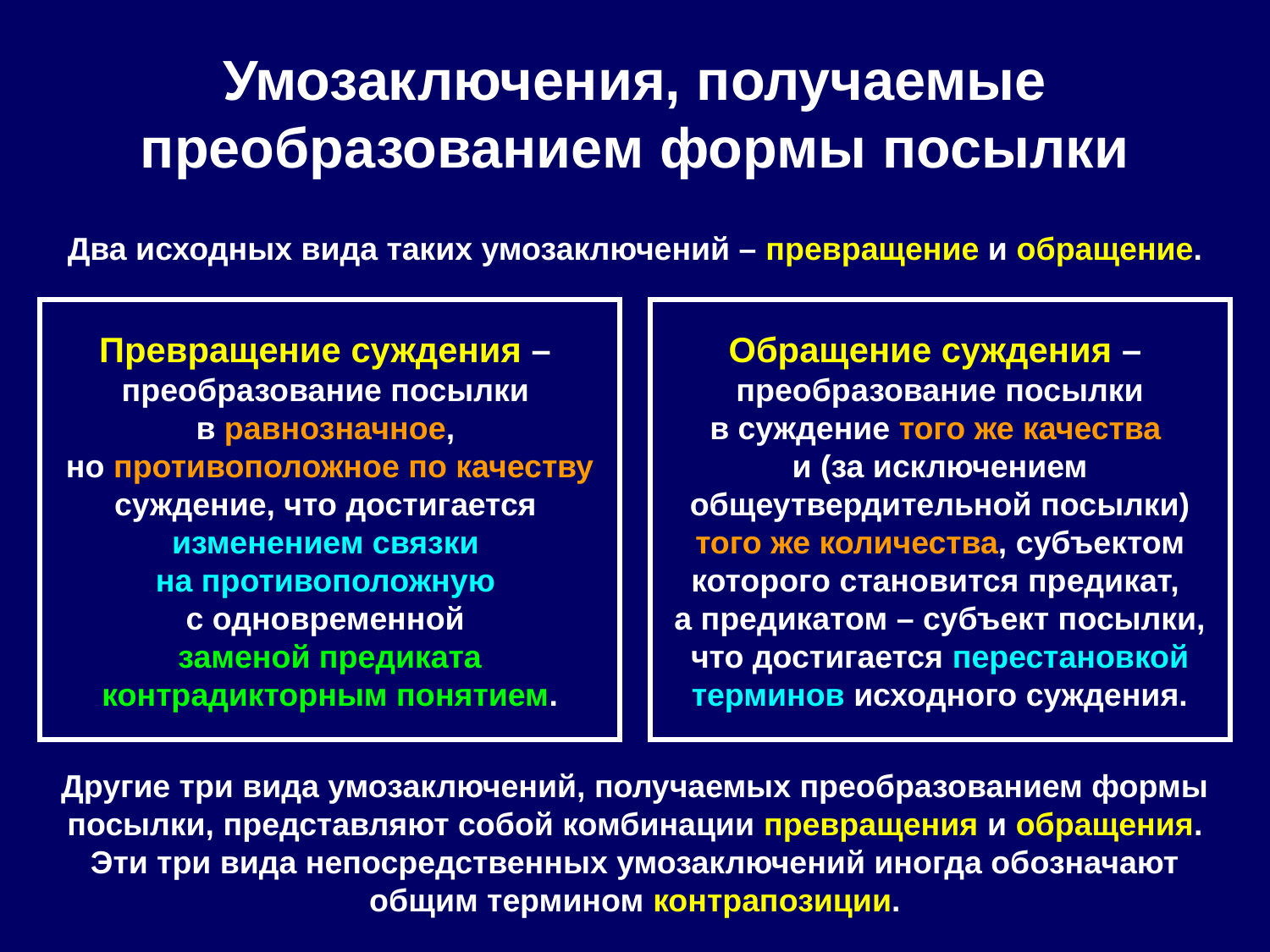

# Умозаключения, получаемые преобразованием формы посылки
Два исходных вида таких умозаключений – превращение и обращение.
Превращение суждения –
преобразование посылки
в равнозначное,
но противоположное по качеству суждение, что достигается
изменением связки
на противоположную
с одновременной
заменой предиката контрадикторным понятием.
Обращение суждения –
 преобразование посылки
в суждение того же качества
и (за исключением общеутвердительной посылки) того же количества, субъектом которого становится предикат,
а предикатом – субъект посылки, что достигается перестановкой терминов исходного суждения.
Другие три вида умозаключений, получаемых преобразованием формы посылки, представляют собой комбинации превращения и обращения.
Эти три вида непосредственных умозаключений иногда обозначают общим термином контрапозиции.